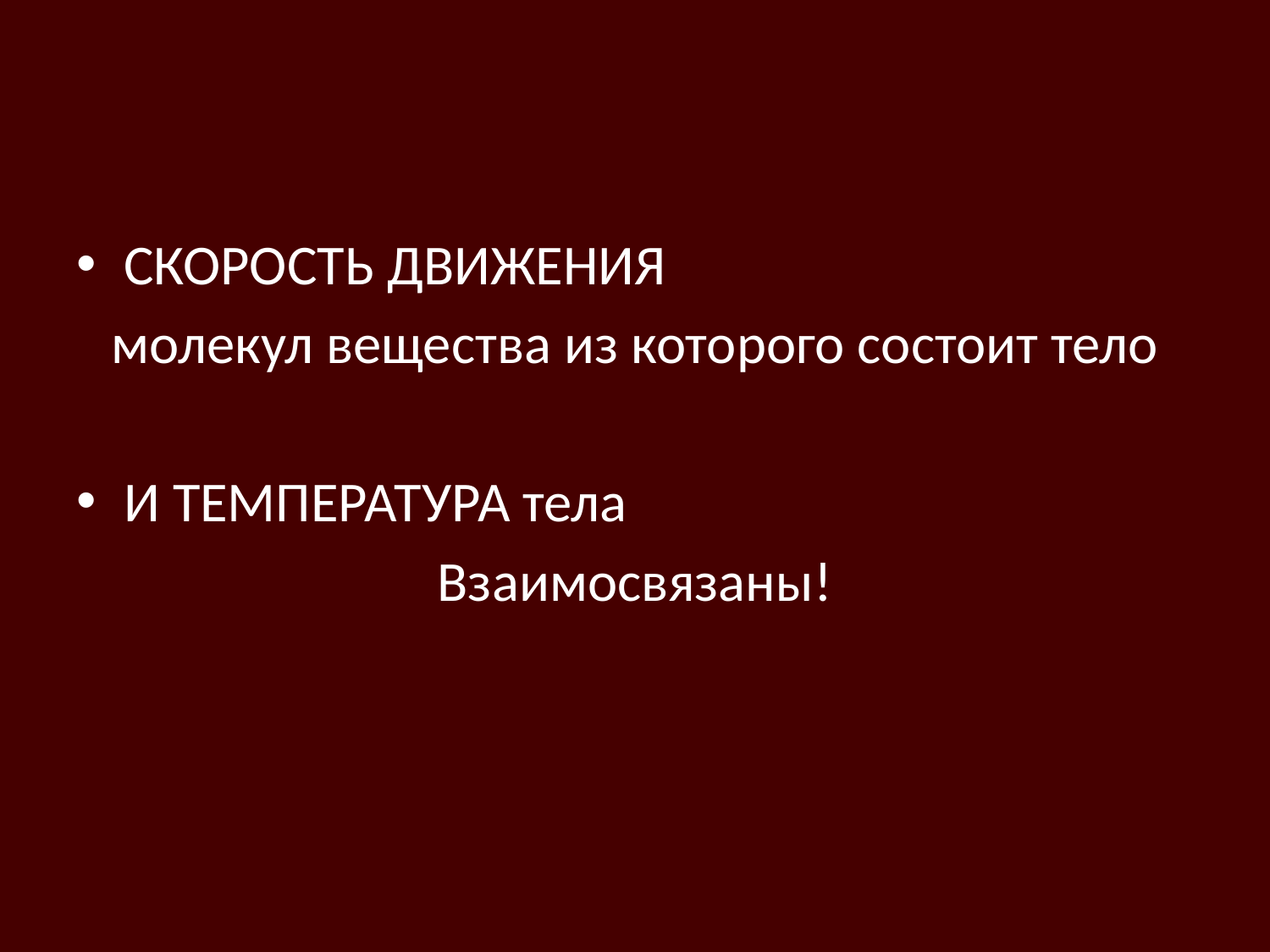

#
СКОРОСТЬ ДВИЖЕНИЯ
молекул вещества из которого состоит тело

И ТЕМПЕРАТУРА тела
Взаимосвязаны!